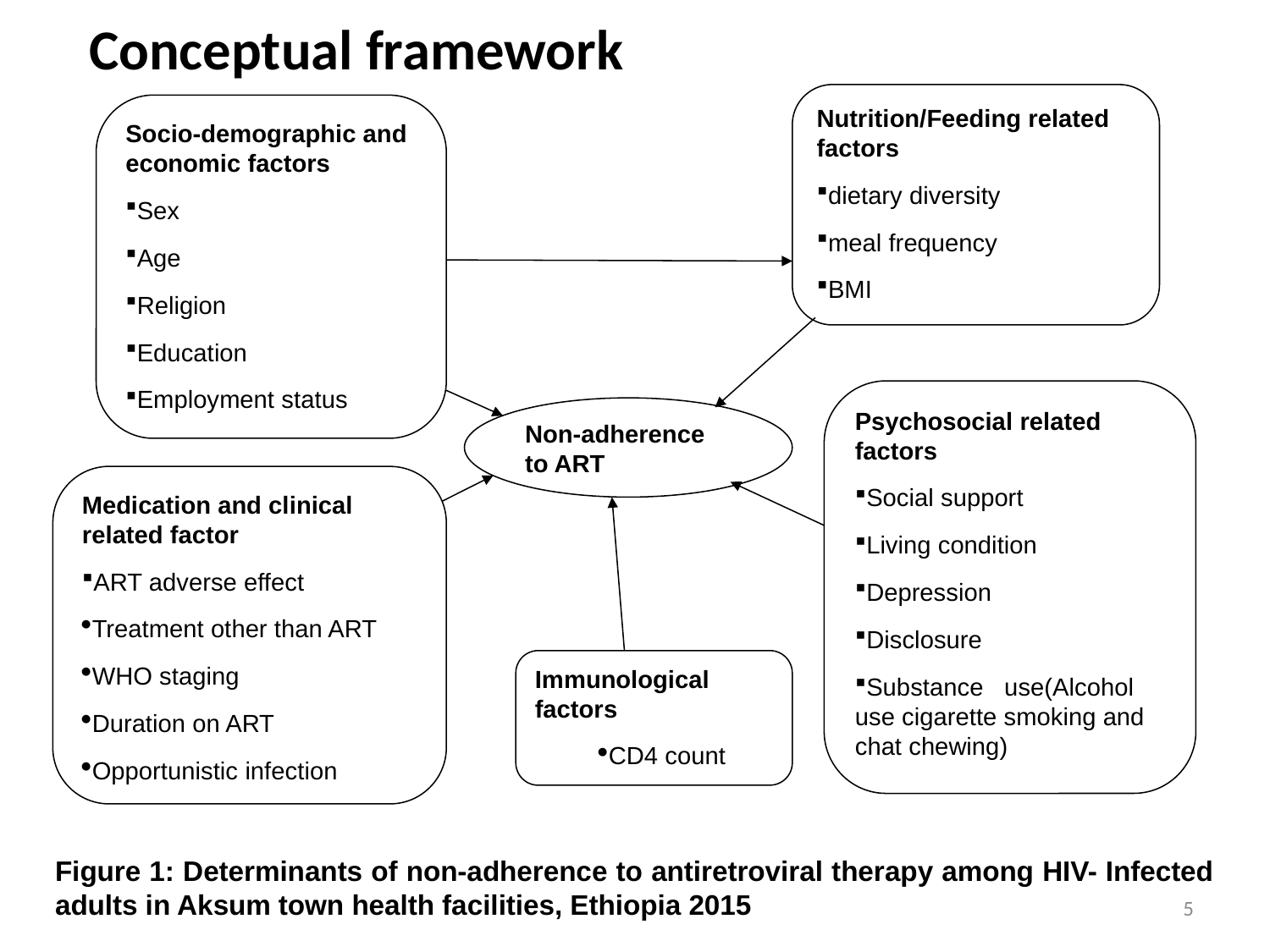

# Conceptual framework
Nutrition/Feeding related factors
dietary diversity
meal frequency
BMI

Socio-demographic and economic factors
Sex
Age
Religion
Education
Employment status

Psychosocial related factors
Social support
Living condition
Depression
Disclosure
Substance   use(Alcohol use cigarette smoking and chat chewing)
Non-adherence to ART
Medication and clinical related factor
ART adverse effect
Treatment other than ART
WHO staging
Duration on ART
Opportunistic infection
Immunological factors
CD4 count
Figure 1: Determinants of non-adherence to antiretroviral therapy among HIV- Infected adults in Aksum town health facilities, Ethiopia 2015
5